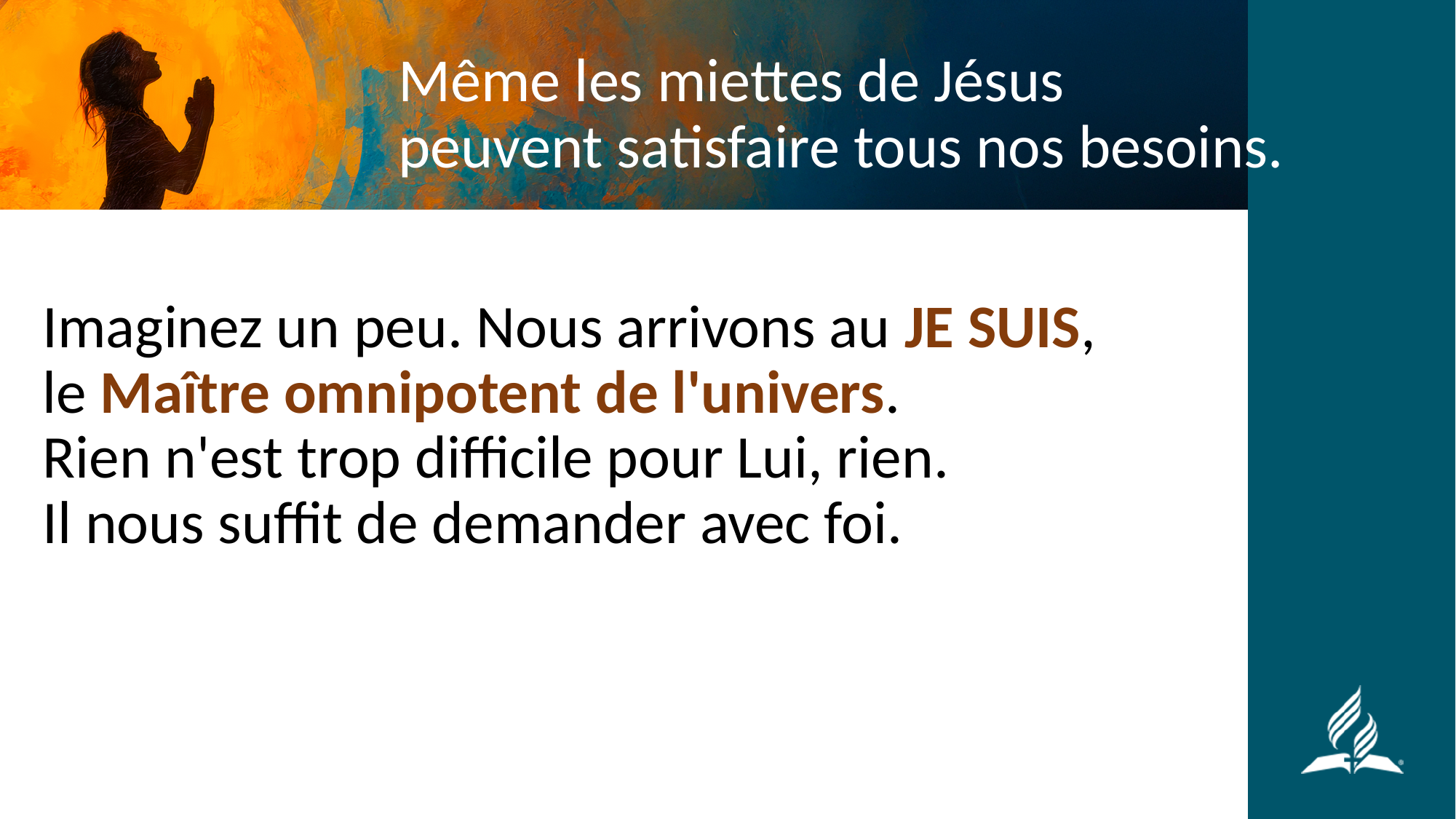

# Même les miettes de Jésus peuvent satisfaire tous nos besoins.

Imaginez un peu. Nous arrivons au JE SUIS,
le Maître omnipotent de l'univers.
Rien n'est trop difficile pour Lui, rien.
Il nous suffit de demander avec foi.